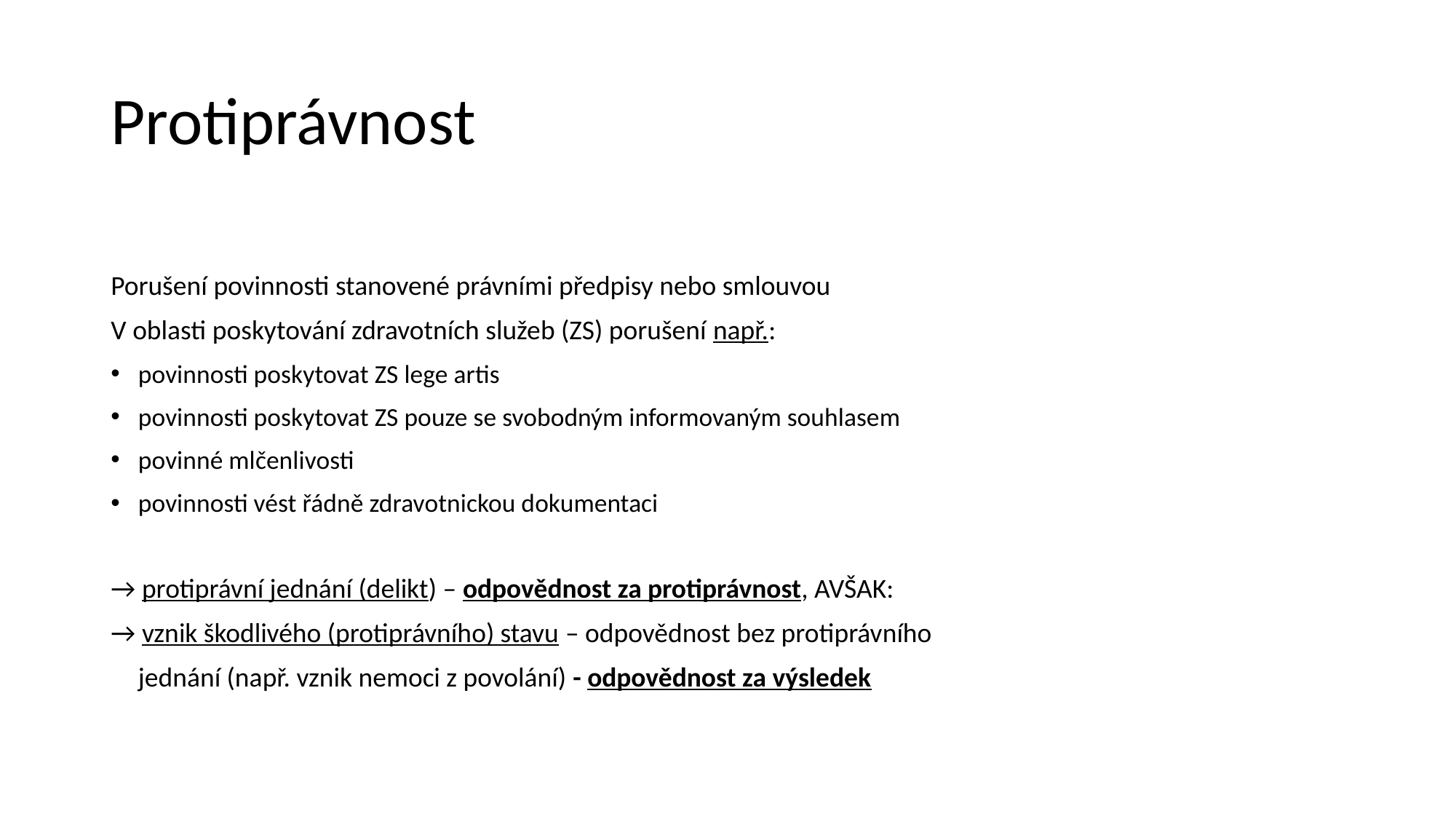

# Protiprávnost

Porušení povinnosti stanovené právními předpisy nebo smlouvou
V oblasti poskytování zdravotních služeb (ZS) porušení např.:
povinnosti poskytovat ZS lege artis
povinnosti poskytovat ZS pouze se svobodným informovaným souhlasem
povinné mlčenlivosti
povinnosti vést řádně zdravotnickou dokumentaci

→ protiprávní jednání (delikt) – odpovědnost za protiprávnost, AVŠAK:
→ vznik škodlivého (protiprávního) stavu – odpovědnost bez protiprávního
	jednání (např. vznik nemoci z povolání) - odpovědnost za výsledek